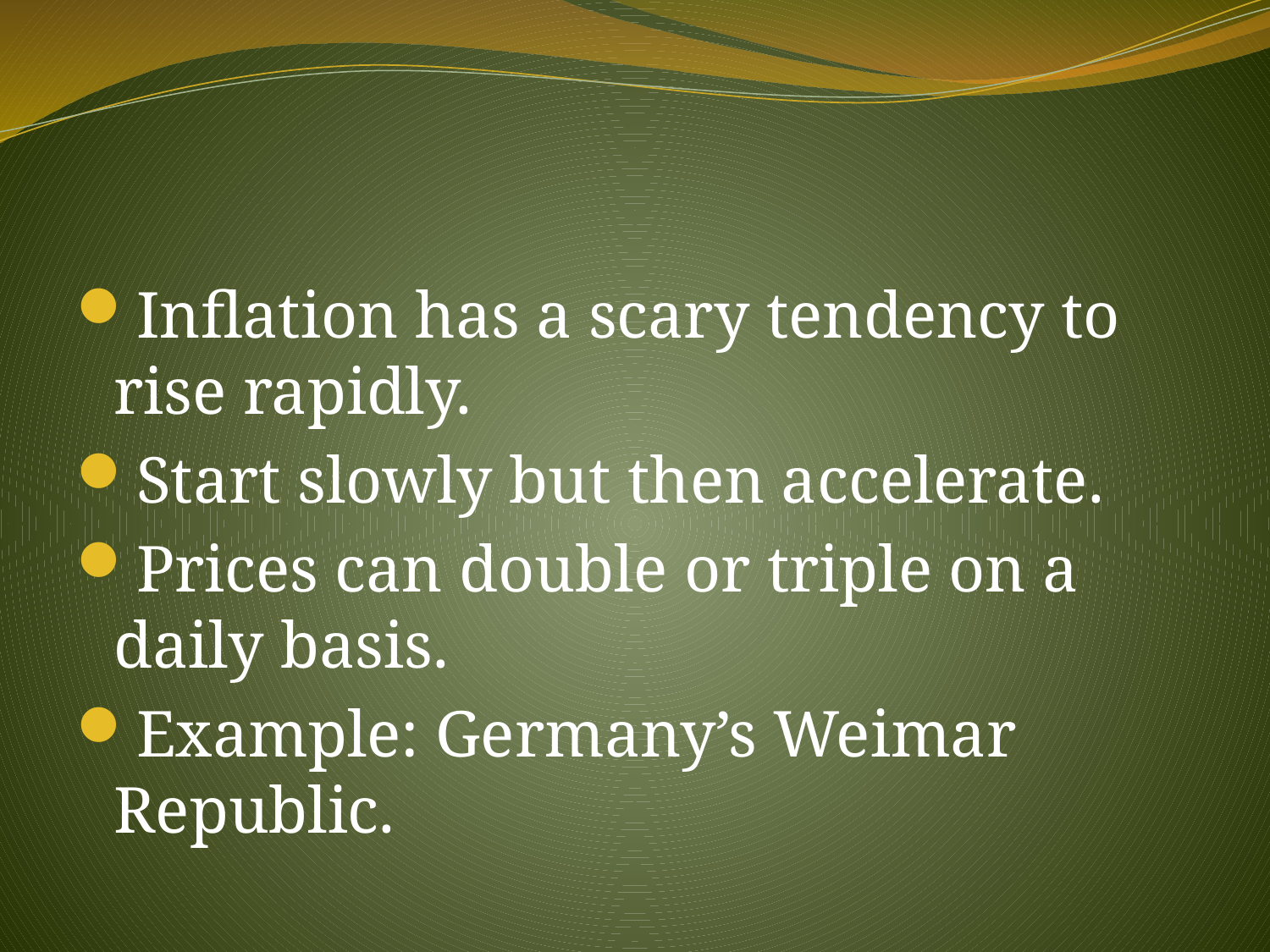

#
Inflation has a scary tendency to rise rapidly.
Start slowly but then accelerate.
Prices can double or triple on a daily basis.
Example: Germany’s Weimar Republic.